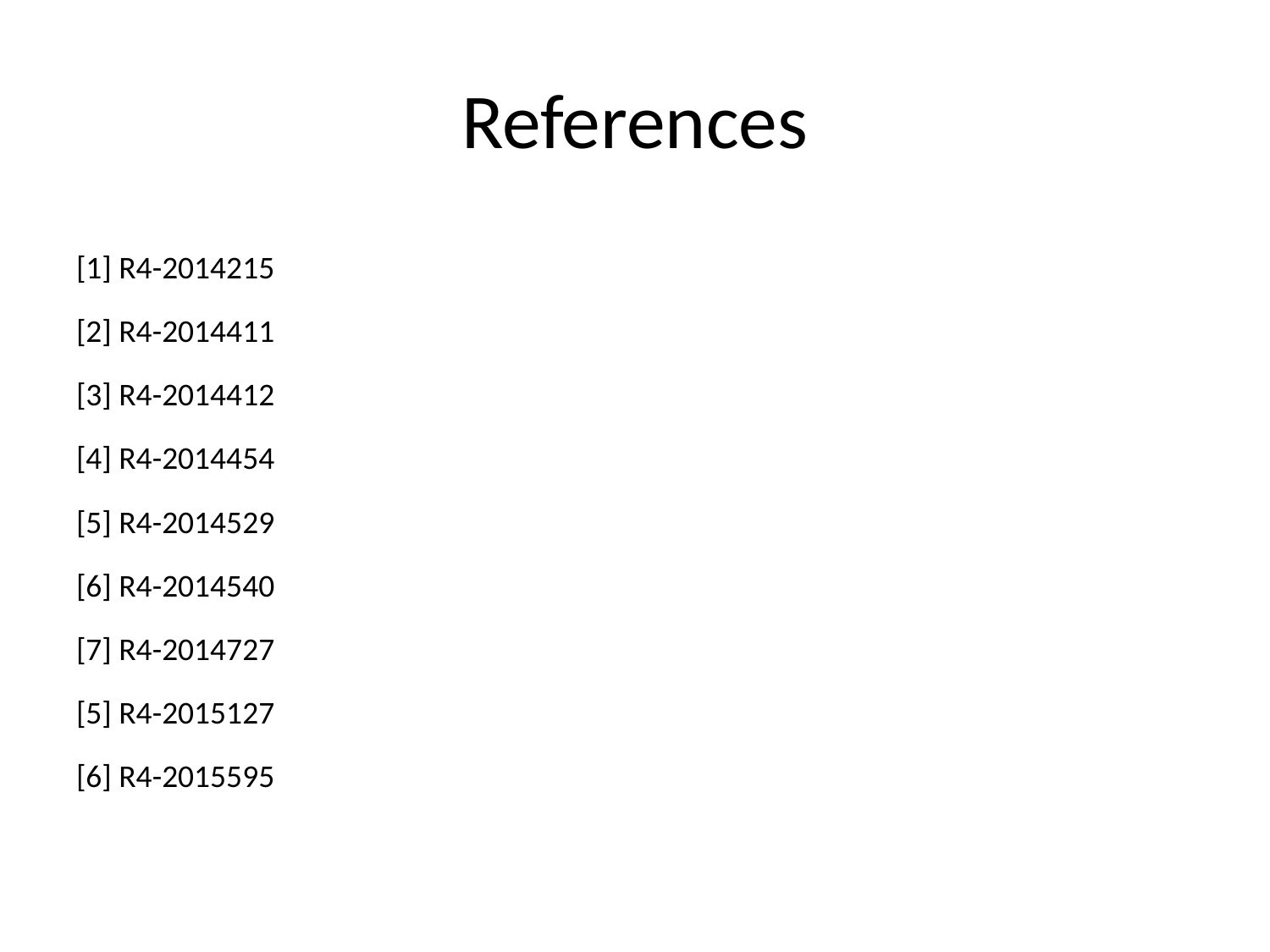

# References
[1] R4-2014215
[2] R4-2014411
[3] R4-2014412
[4] R4-2014454
[5] R4-2014529
[6] R4-2014540
[7] R4-2014727
[5] R4-2015127
[6] R4-2015595